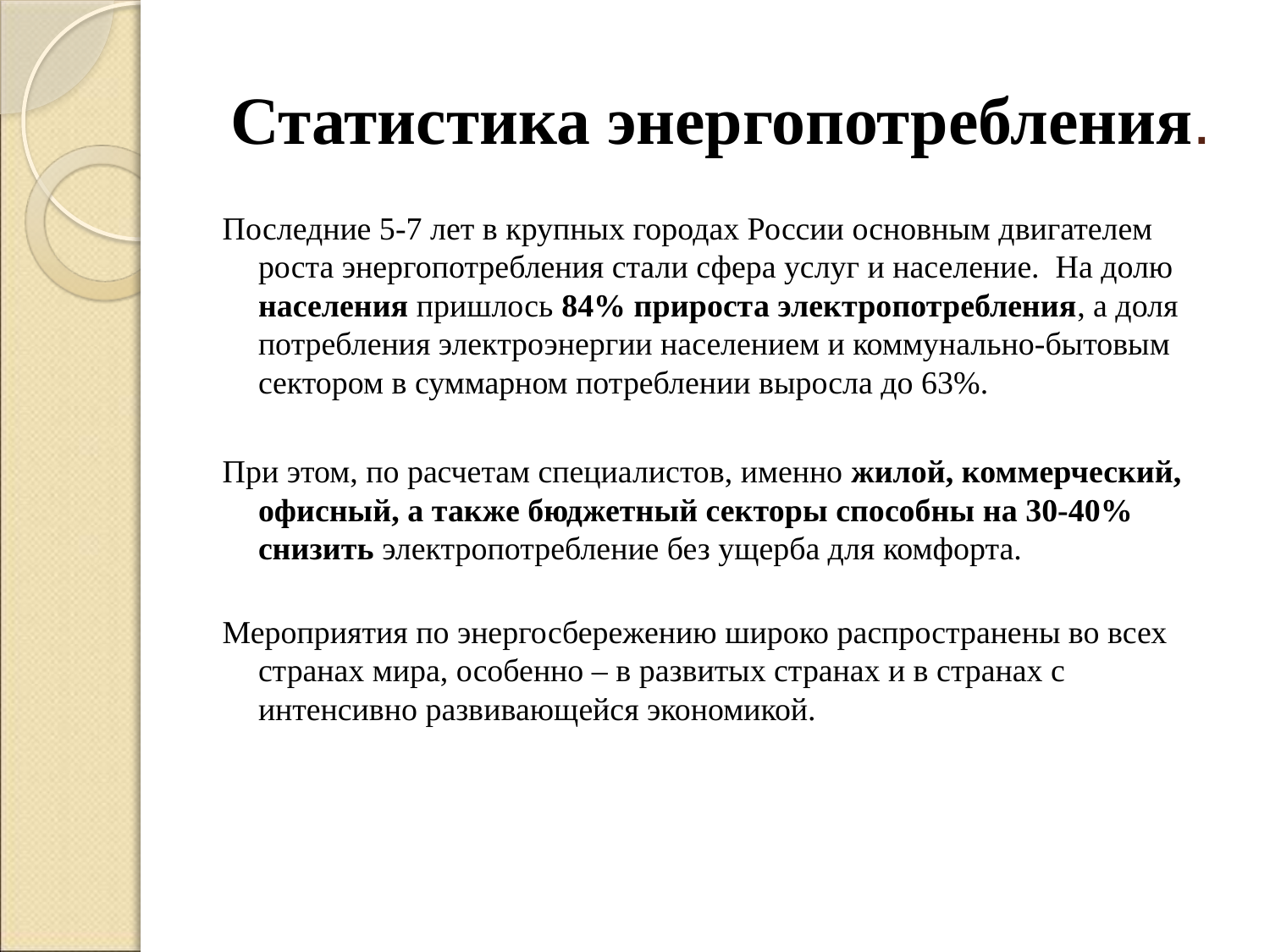

# Статистика энергопотребления.
Последние 5-7 лет в крупных городах России основным двигателем роста энергопотребления стали сфера услуг и население.  На долю населения пришлось 84% прироста электропотребления, а доля потребления электроэнергии населением и коммунально-бытовым сектором в суммарном потреблении выросла до 63%.

При этом, по расчетам специалистов, именно жилой, коммерческий, офисный, а также бюджетный секторы способны на 30-40% снизить электропотребление без ущерба для комфорта.
Мероприятия по энергосбережению широко распространены во всех странах мира, особенно – в развитых странах и в странах с интенсивно развивающейся экономикой.